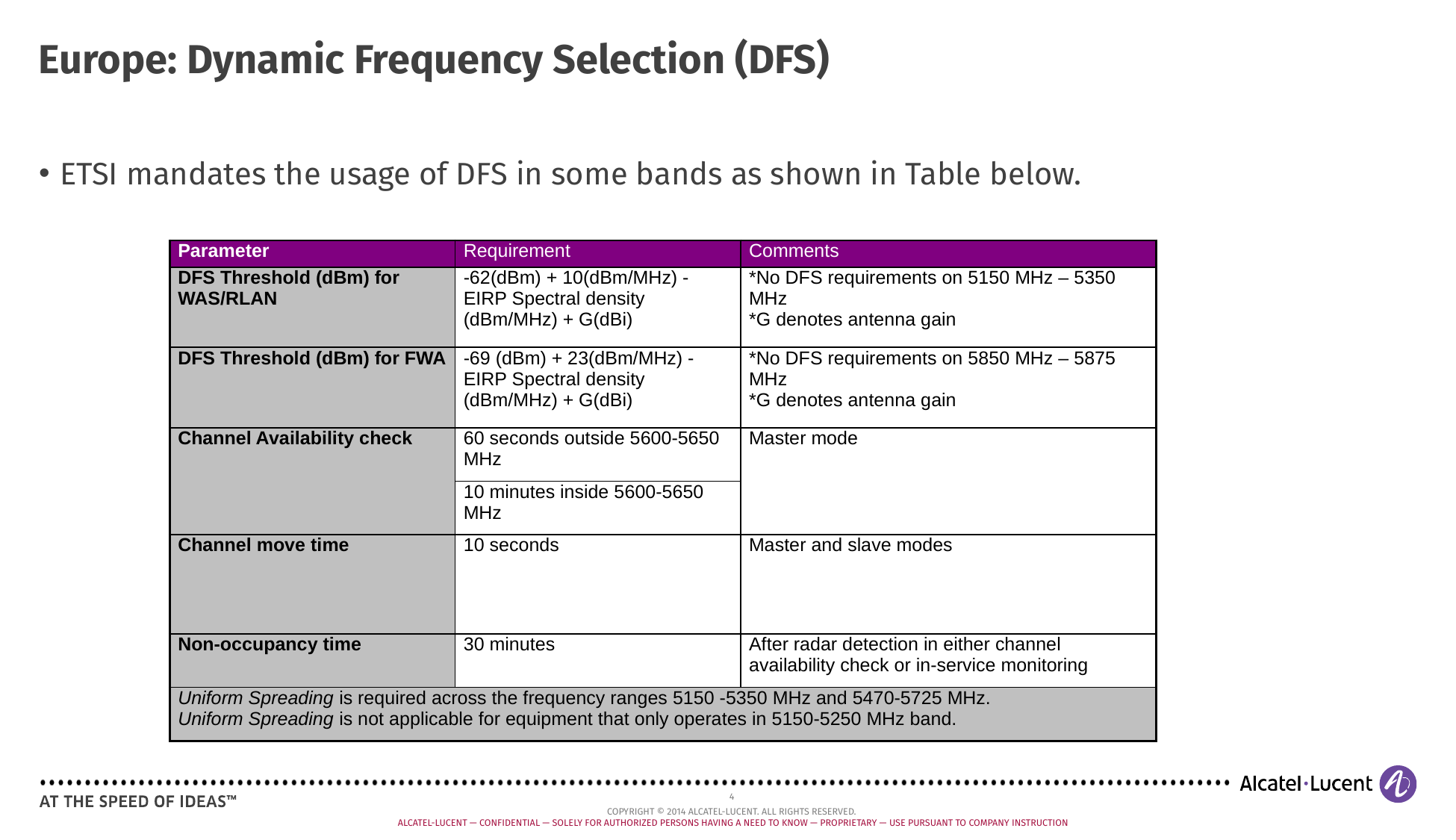

# Europe: Dynamic Frequency Selection (DFS)
ETSI mandates the usage of DFS in some bands as shown in Table below.

| Parameter | Requirement | Comments |
| --- | --- | --- |
| DFS Threshold (dBm) for WAS/RLAN | -62(dBm) + 10(dBm/MHz) - EIRP Spectral density (dBm/MHz) + G(dBi) | \*No DFS requirements on 5150 MHz – 5350 MHz \*G denotes antenna gain |
| DFS Threshold (dBm) for FWA | -69 (dBm) + 23(dBm/MHz) - EIRP Spectral density (dBm/MHz) + G(dBi) | \*No DFS requirements on 5850 MHz – 5875 MHz \*G denotes antenna gain |
| Channel Availability check | 60 seconds outside 5600-5650 MHz | Master mode |
|  | 10 minutes inside 5600-5650 MHz |  |
| Channel move time | 10 seconds | Master and slave modes |
| Non-occupancy time | 30 minutes | After radar detection in either channel availability check or in-service monitoring |
| Uniform Spreading is required across the frequency ranges 5150 -5350 MHz and 5470-5725 MHz. Uniform Spreading is not applicable for equipment that only operates in 5150-5250 MHz band. |  |  |